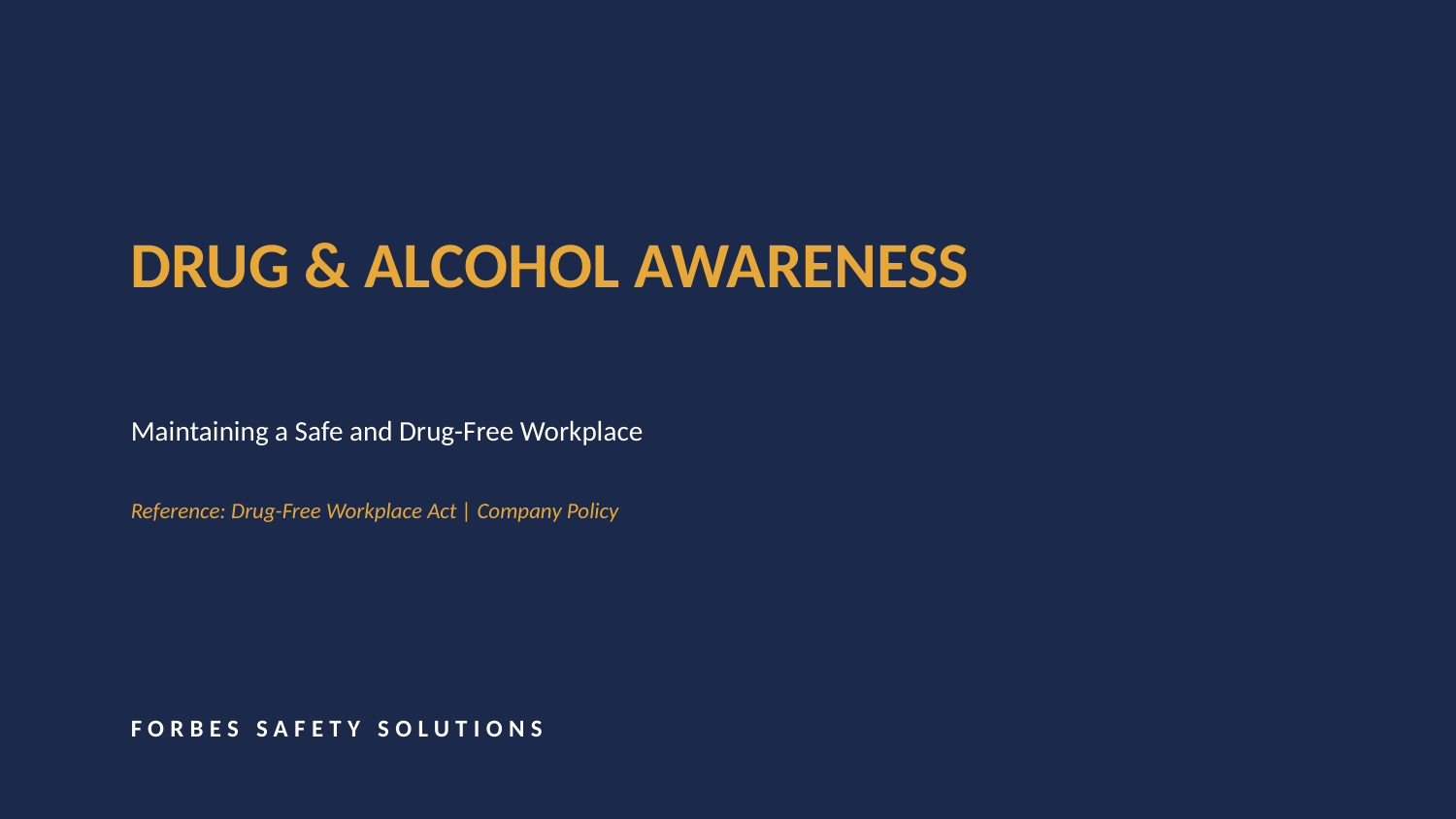

DRUG & ALCOHOL AWARENESS
Maintaining a Safe and Drug-Free Workplace
Reference: Drug-Free Workplace Act | Company Policy
FORBES SAFETY SOLUTIONS